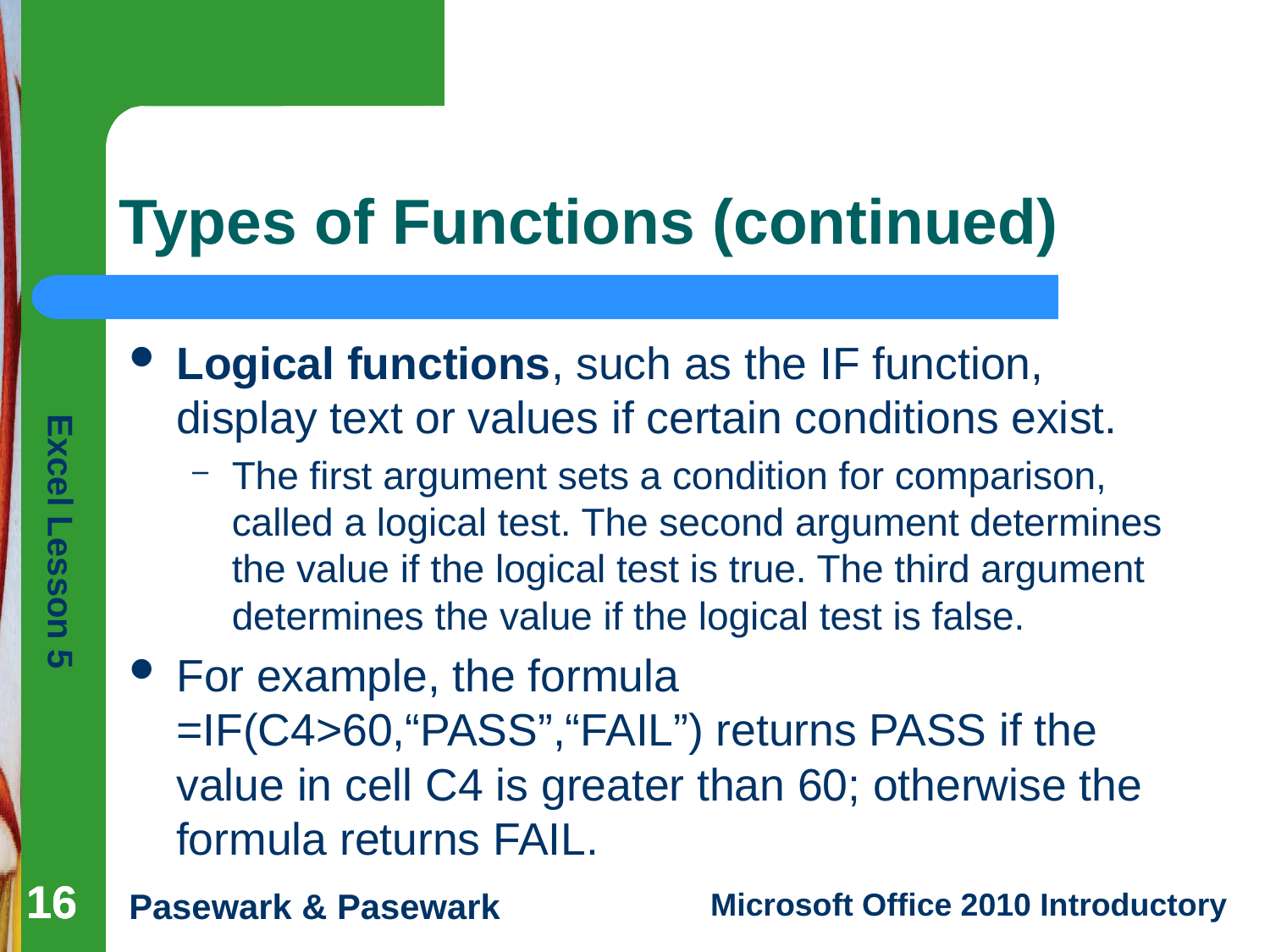

# Types of Functions (continued)
Logical functions, such as the IF function, display text or values if certain conditions exist.
The first argument sets a condition for comparison, called a logical test. The second argument determines the value if the logical test is true. The third argument determines the value if the logical test is false.
For example, the formula =IF(C4>60,“PASS”,“FAIL”) returns PASS if the value in cell C4 is greater than 60; otherwise the formula returns FAIL.
16
16
16